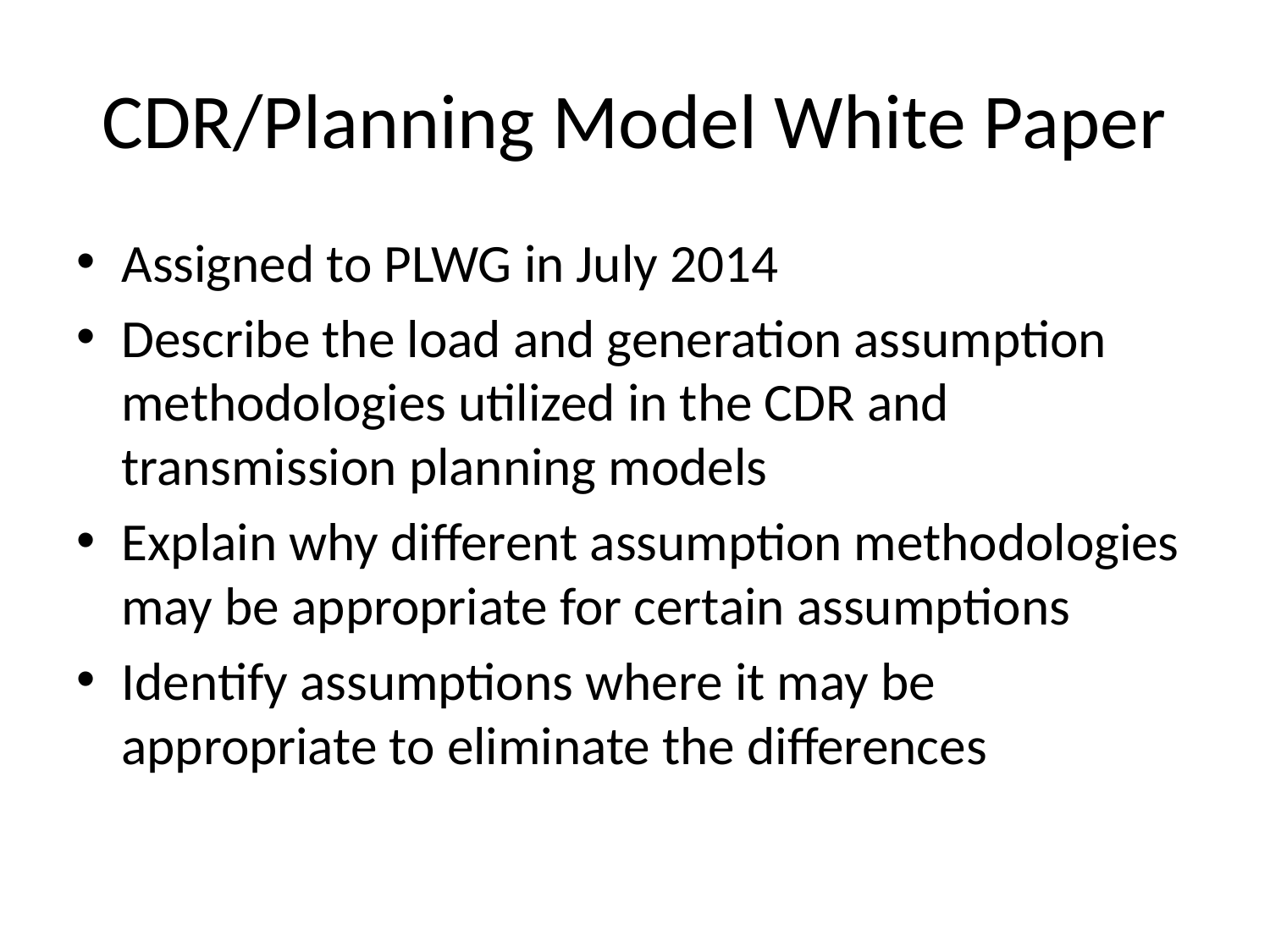

# CDR/Planning Model White Paper
Assigned to PLWG in July 2014
Describe the load and generation assumption methodologies utilized in the CDR and transmission planning models
Explain why different assumption methodologies may be appropriate for certain assumptions
Identify assumptions where it may be appropriate to eliminate the differences